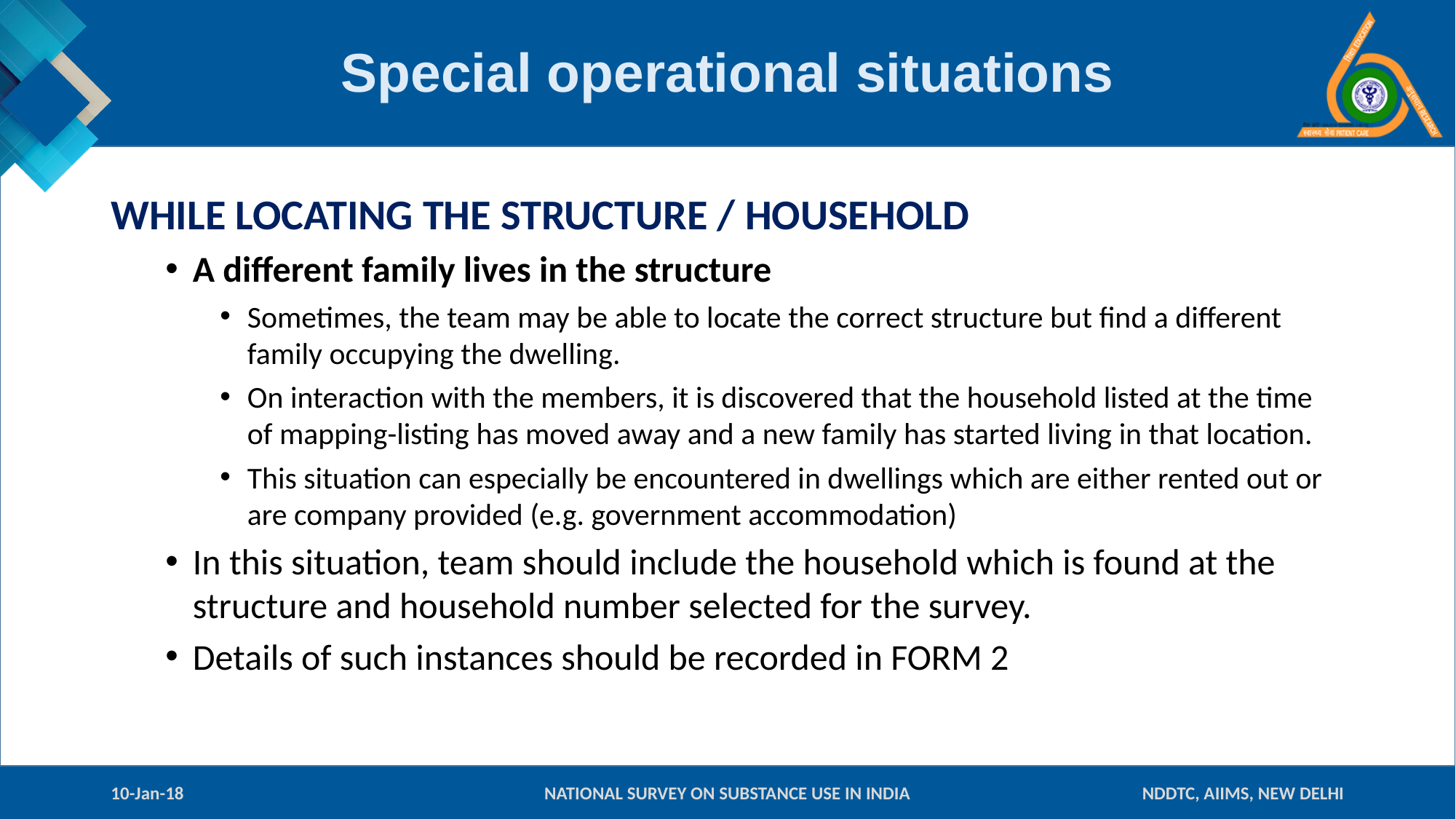

# Special operational situations
WHILE LOCATING THE STRUCTURE / HOUSEHOLD
A different family lives in the structure
Sometimes, the team may be able to locate the correct structure but find a different family occupying the dwelling.
On interaction with the members, it is discovered that the household listed at the time of mapping-listing has moved away and a new family has started living in that location.
This situation can especially be encountered in dwellings which are either rented out or are company provided (e.g. government accommodation)
In this situation, team should include the household which is found at the structure and household number selected for the survey.
Details of such instances should be recorded in FORM 2

10-Jan-18
NATIONAL SURVEY ON SUBSTANCE USE IN INDIA
NDDTC, AIIMS, NEW DELHI